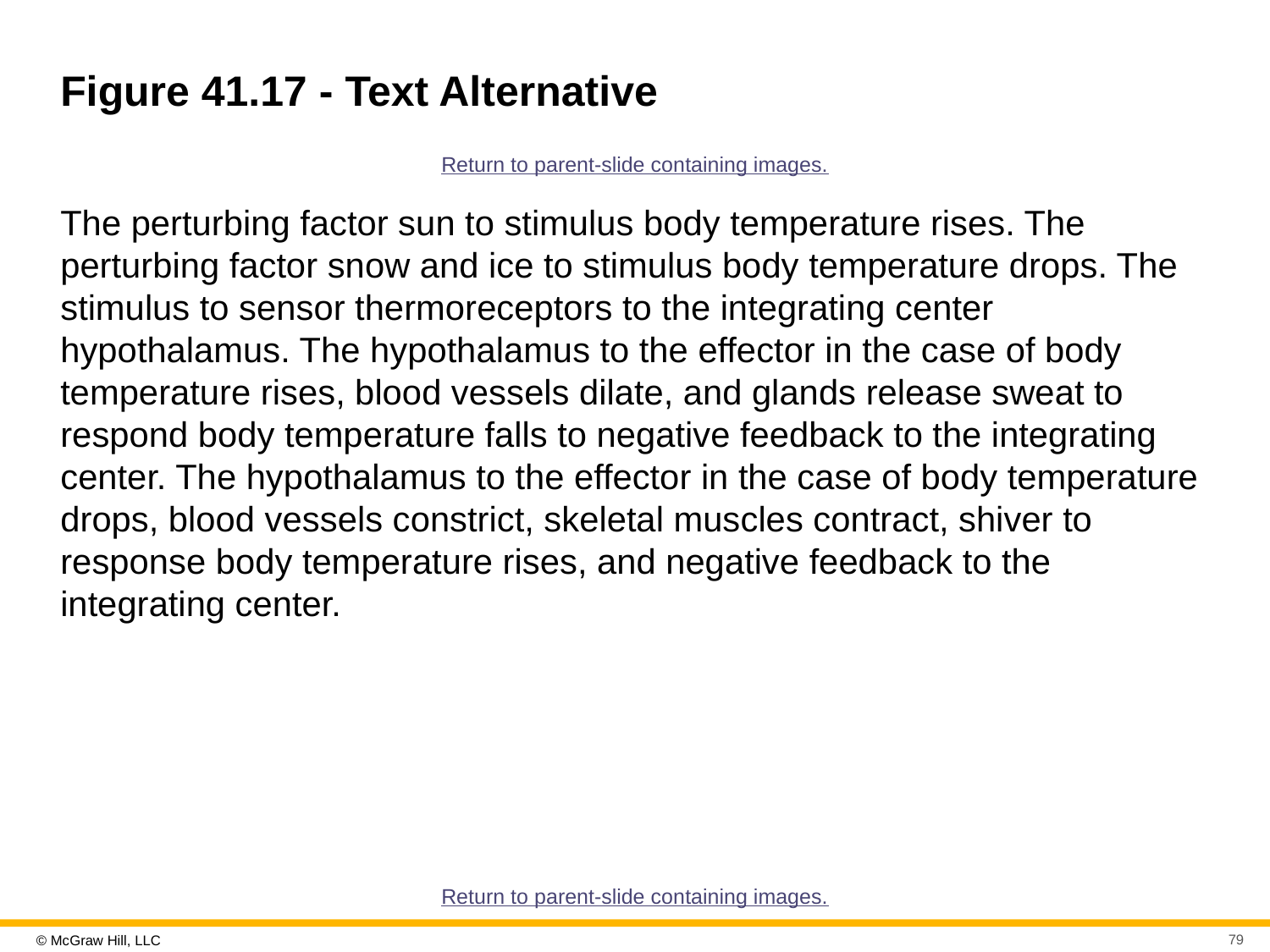

# Figure 41.17 - Text Alternative
Return to parent-slide containing images.
The perturbing factor sun to stimulus body temperature rises. The perturbing factor snow and ice to stimulus body temperature drops. The stimulus to sensor thermoreceptors to the integrating center hypothalamus. The hypothalamus to the effector in the case of body temperature rises, blood vessels dilate, and glands release sweat to respond body temperature falls to negative feedback to the integrating center. The hypothalamus to the effector in the case of body temperature drops, blood vessels constrict, skeletal muscles contract, shiver to response body temperature rises, and negative feedback to the integrating center.
Return to parent-slide containing images.
79